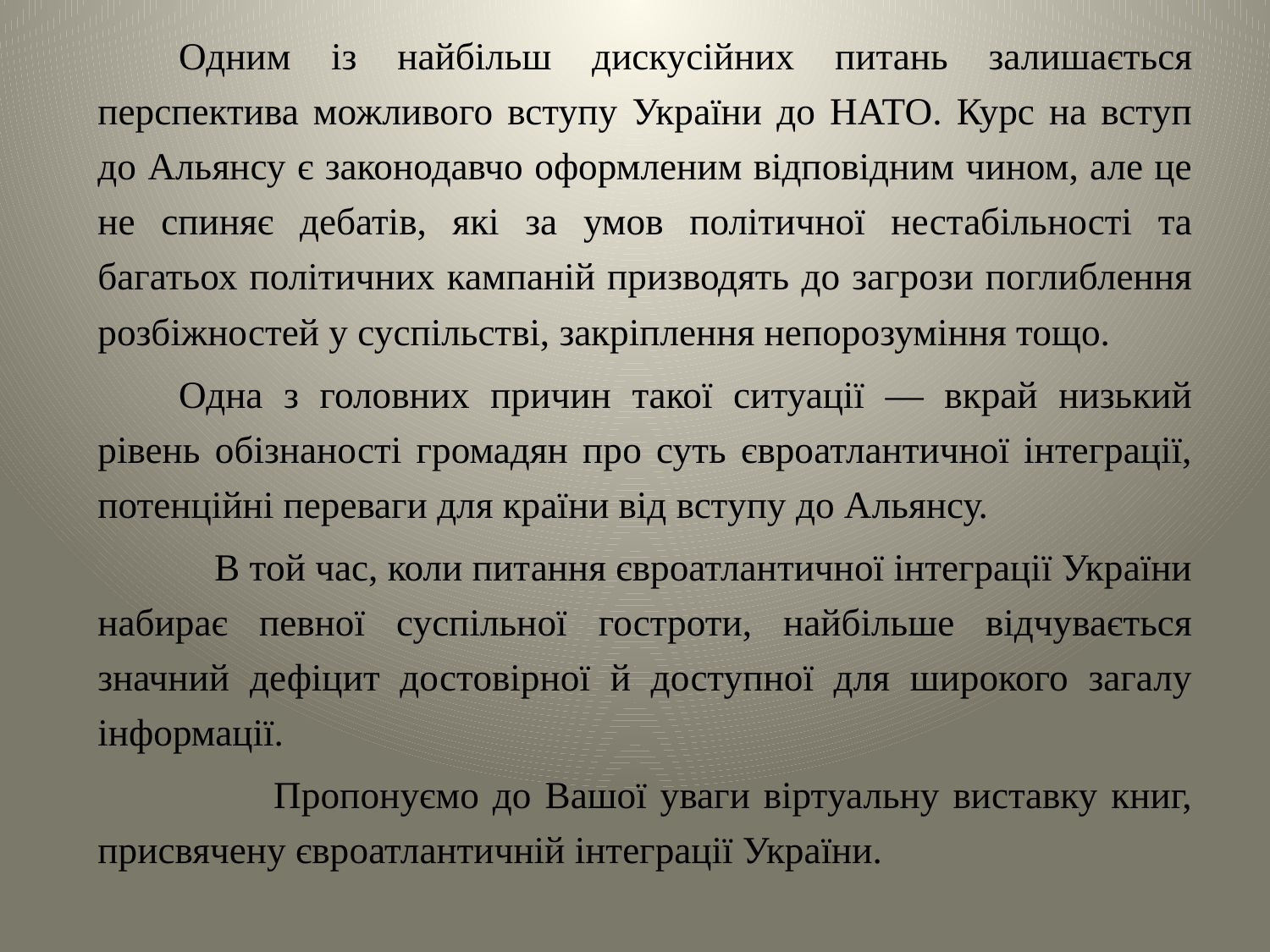

Одним із найбільш дискусійних питань залишається перспектива можливого вступу України до НАТО. Курс на вступ до Альянсу є законодавчо оформленим відповідним чином, але це не спиняє дебатів, які за умов політичної нестабільності та багатьох політичних кампаній призводять до загрози поглиблення розбіжностей у суспільстві, закріплення непорозуміння тощо.
	Одна з головних причин такої ситуації — вкрай низький рівень обізнаності громадян про суть євроатлантичної інтеграції, потенційні переваги для країни від вступу до Альянсу.
            В той час, коли питання євроатлантичної інтеграції України набирає певної суспільної гостроти, найбільше відчувається значний дефіцит достовірної й доступної для широкого загалу інформації.
             Пропонуємо до Вашої уваги віртуальну виставку книг, присвячену євроатлантичній інтеграції України.